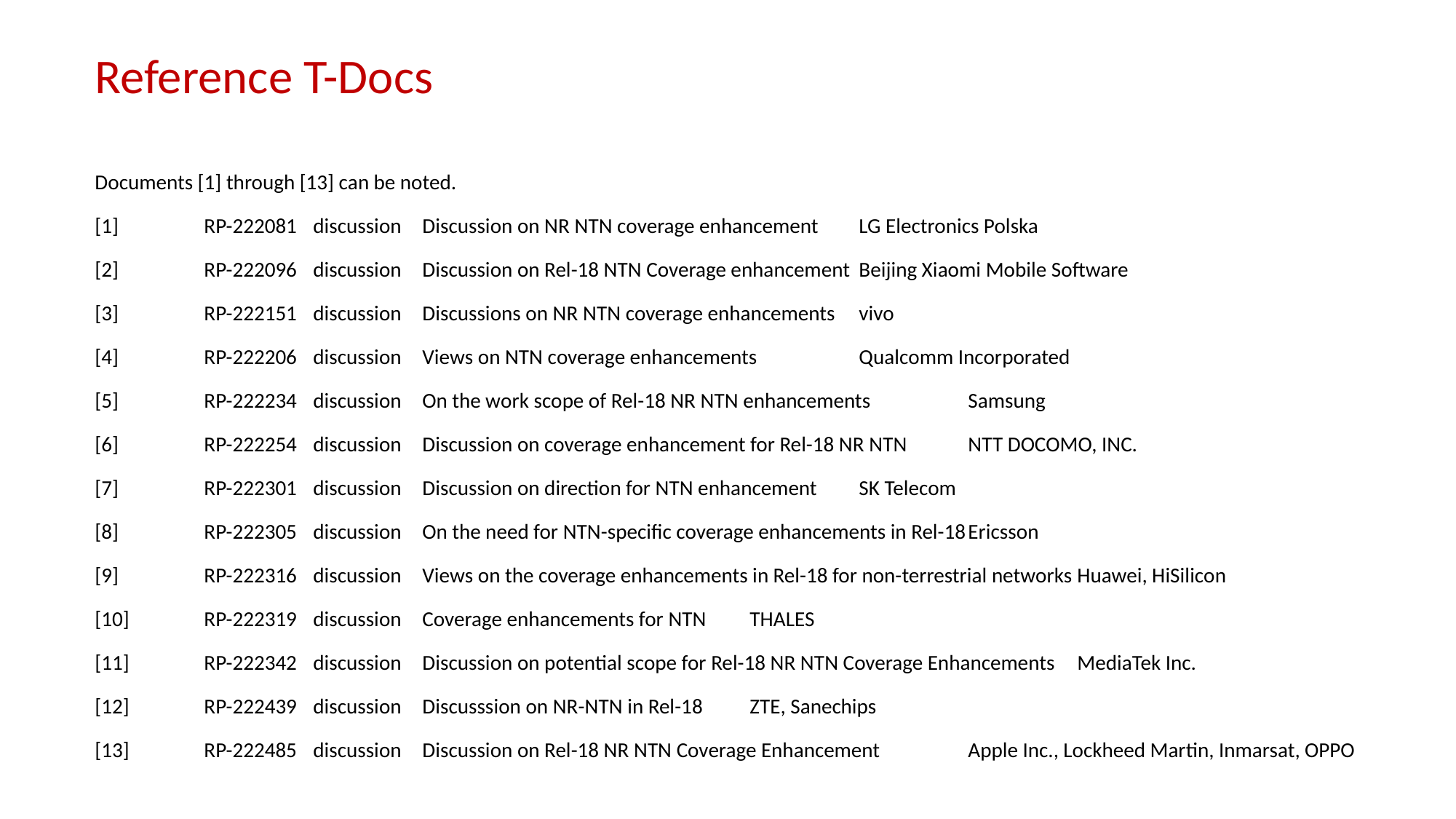

# Reference T-Docs
Documents [1] through [13] can be noted.
[1]	RP-222081	discussion	Discussion on NR NTN coverage enhancement	LG Electronics Polska
[2] 	RP-222096	discussion	Discussion on Rel-18 NTN Coverage enhancement	Beijing Xiaomi Mobile Software
[3] 	RP-222151	discussion	Discussions on NR NTN coverage enhancements	vivo
[4] 	RP-222206	discussion	Views on NTN coverage enhancements	Qualcomm Incorporated
[5] 	RP-222234	discussion	On the work scope of Rel-18 NR NTN enhancements	Samsung
[6] 	RP-222254	discussion	Discussion on coverage enhancement for Rel-18 NR NTN	NTT DOCOMO, INC.
[7] 	RP-222301	discussion	Discussion on direction for NTN enhancement	SK Telecom
[8] 	RP-222305	discussion	On the need for NTN-specific coverage enhancements in Rel-18	Ericsson
[9] 	RP-222316	discussion	Views on the coverage enhancements in Rel-18 for non-terrestrial networks	Huawei, HiSilicon
[10] 	RP-222319	discussion	Coverage enhancements for NTN	THALES
[11] 	RP-222342	discussion	Discussion on potential scope for Rel-18 NR NTN Coverage Enhancements	MediaTek Inc.
[12] 	RP-222439	discussion	Discusssion on NR-NTN in Rel-18	ZTE, Sanechips
[13] 	RP-222485	discussion	Discussion on Rel-18 NR NTN Coverage Enhancement	Apple Inc., Lockheed Martin, Inmarsat, OPPO